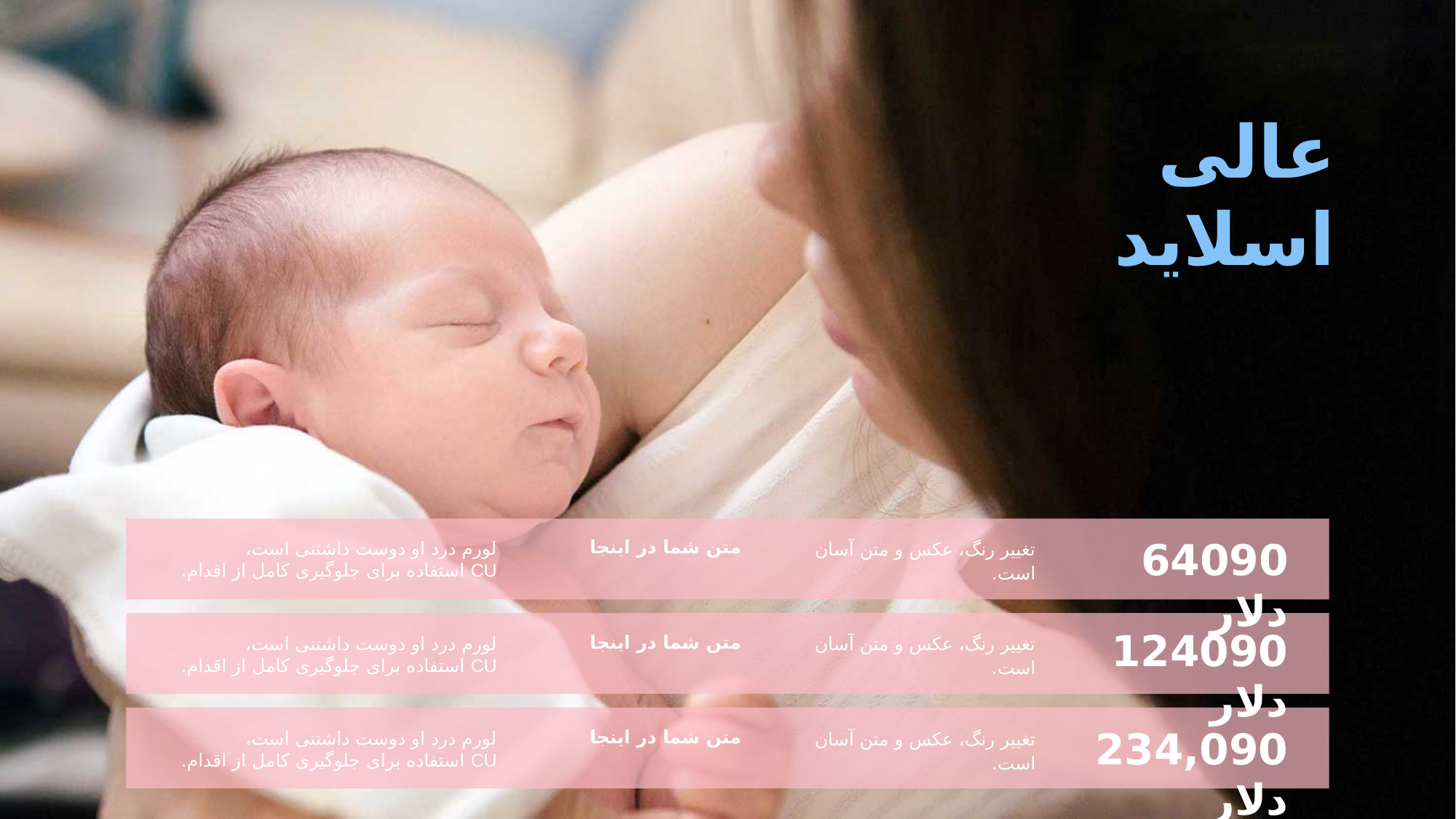

عالی
اسلاید

64090 دلار
متن شما در اینجا
تغییر رنگ، عکس و متن آسان است.
لورم درد او دوست داشتنی است،
CU استفاده برای جلوگیری کامل از اقدام.

124090 دلار
متن شما در اینجا
تغییر رنگ، عکس و متن آسان است.
لورم درد او دوست داشتنی است،
CU استفاده برای جلوگیری کامل از اقدام.

234,090 دلار
متن شما در اینجا
تغییر رنگ، عکس و متن آسان است.
لورم درد او دوست داشتنی است،
CU استفاده برای جلوگیری کامل از اقدام.